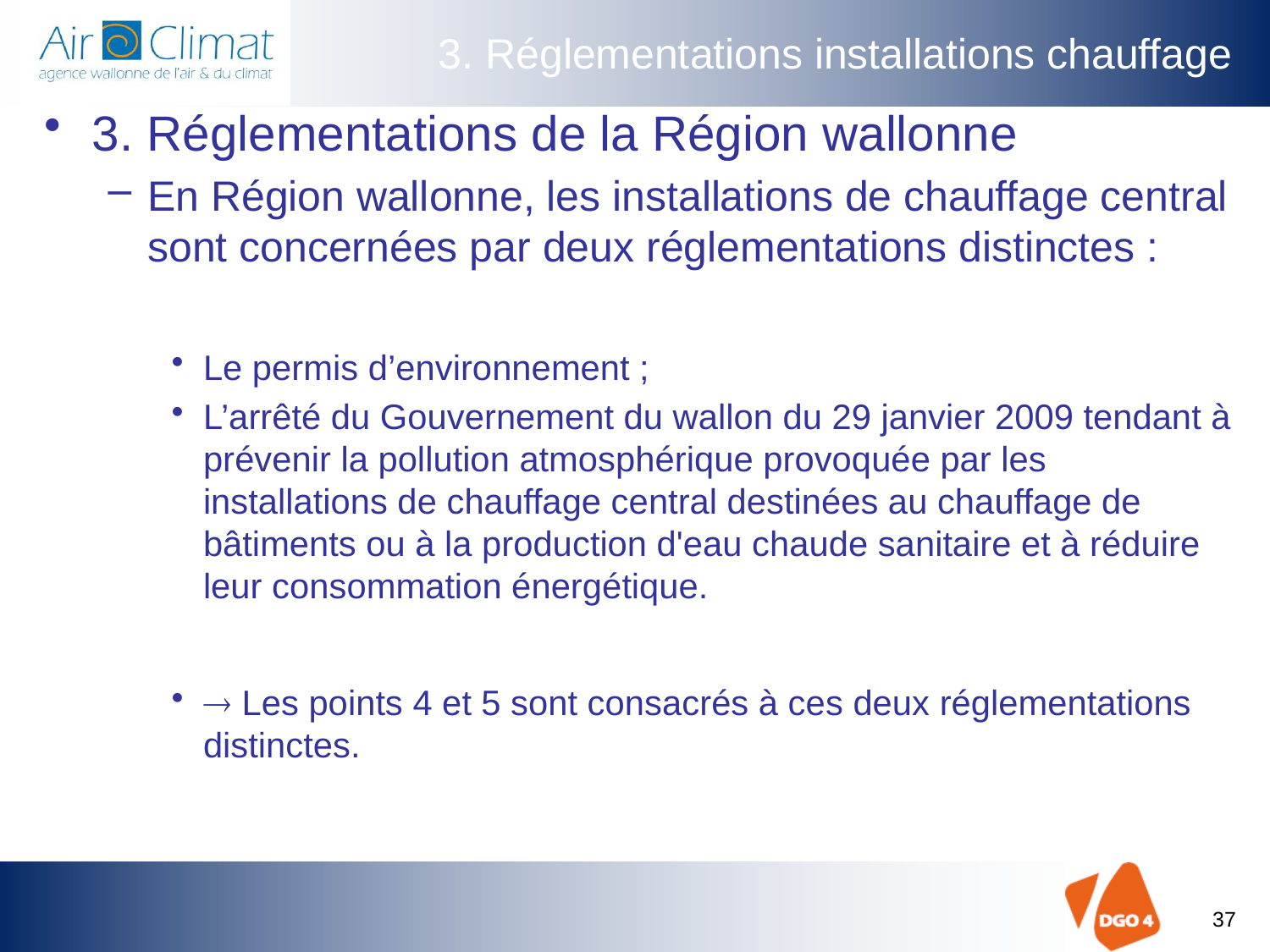

# 3. Réglementations installations chauffage
3. Réglementations de la Région wallonne
En Région wallonne, les installations de chauffage central sont concernées par deux réglementations distinctes :

Le permis d’environnement ;
L’arrêté du Gouvernement du wallon du 29 janvier 2009 tendant à prévenir la pollution atmosphérique provoquée par les installations de chauffage central destinées au chauffage de bâtiments ou à la production d'eau chaude sanitaire et à réduire leur consommation énergétique.

→ Les points 4 et 5 sont consacrés à ces deux réglementations distinctes.

37